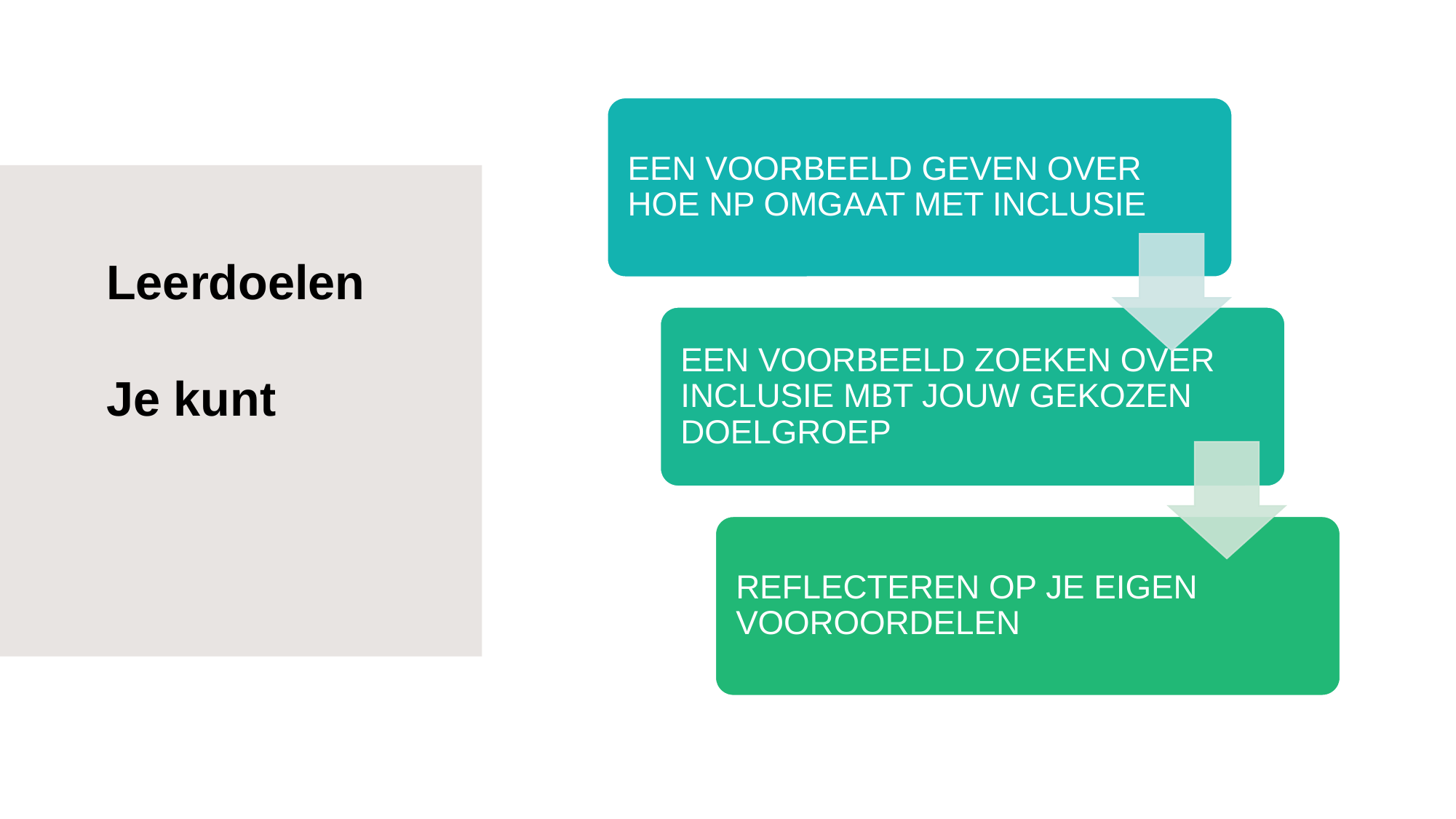

EEN VOORBEELD GEVEN OVER HOE NP OMGAAT MET INCLUSIE
EEN VOORBEELD ZOEKEN OVER INCLUSIE MBT JOUW GEKOZEN DOELGROEP
REFLECTEREN OP JE EIGEN VOOROORDELEN

# Leerdoelen Je kunt